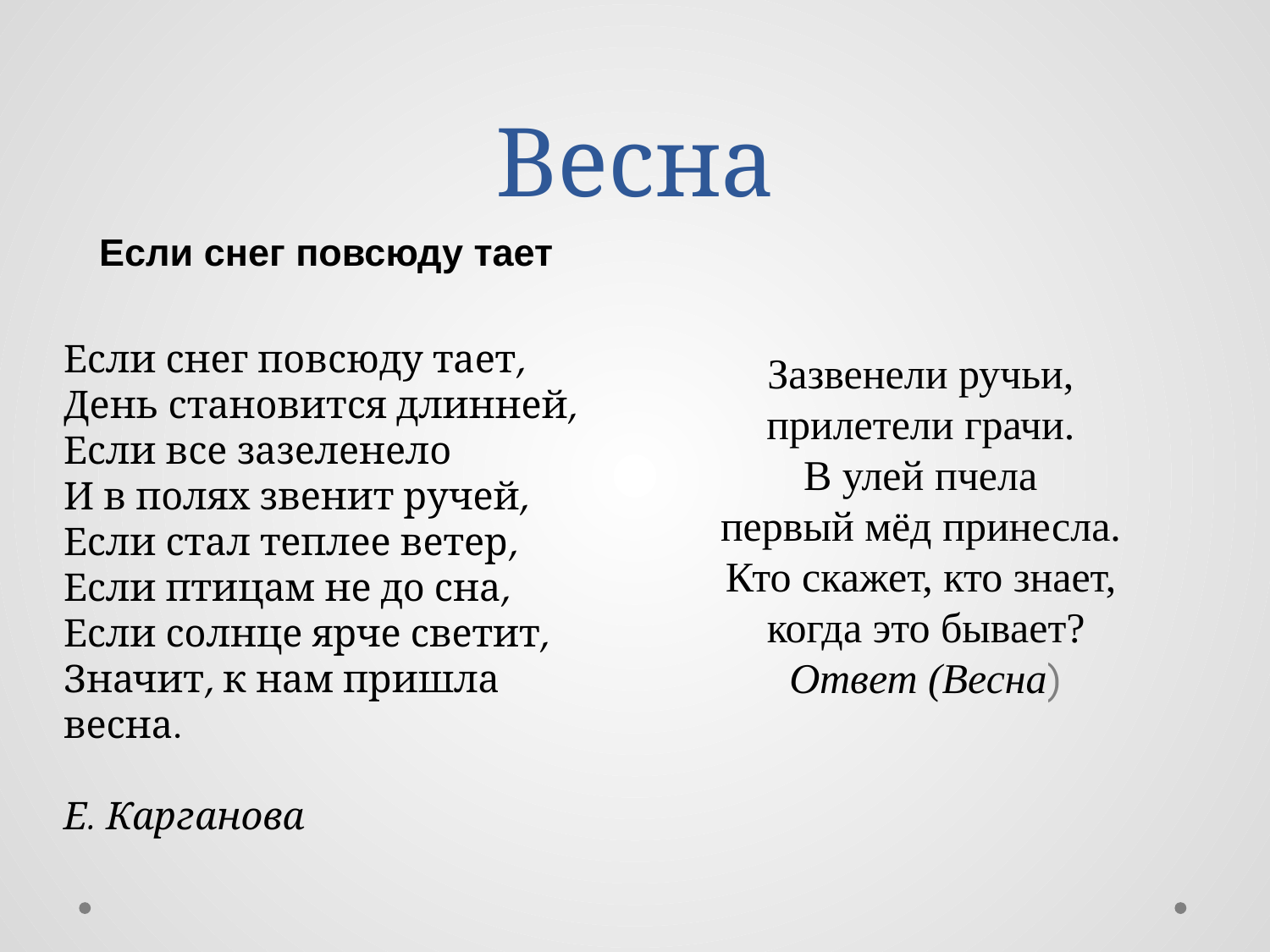

# Весна
Если снег повсюду тает

Если снег повсюду тает,
День становится длинней,
Если все зазеленело
И в полях звенит ручей,
Если стал теплее ветер,
Если птицам не до сна,
Если солнце ярче светит,
Значит, к нам пришла весна.
Е. Карганова

Зазвенели ручьи,
прилетели грачи.
В улей пчела
первый мёд принесла.
Кто скажет, кто знает,
когда это бывает?
Ответ (Весна)